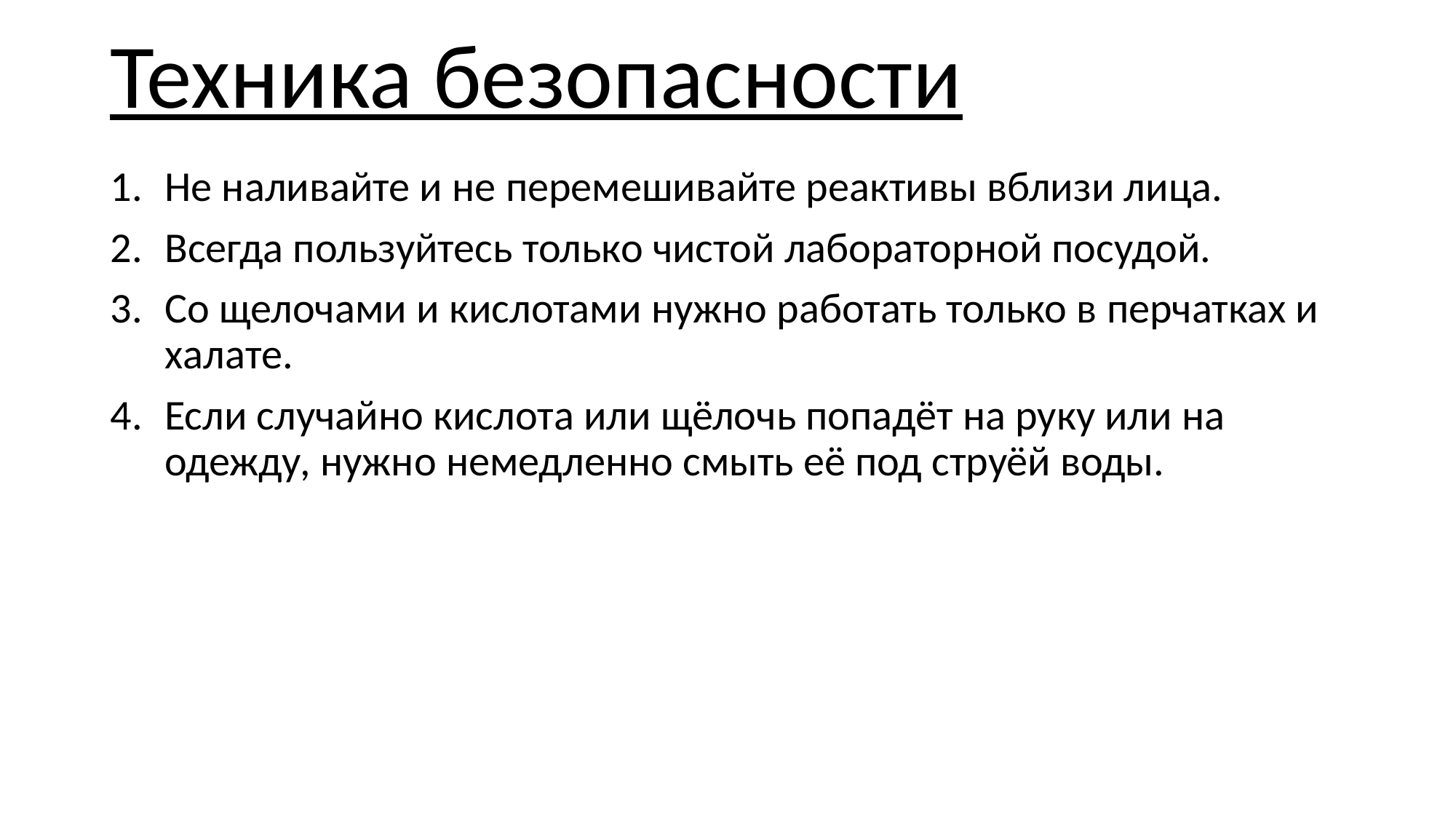

# Техника безопасности
Не наливайте и не перемешивайте реактивы вблизи лица.
Всегда пользуйтесь только чистой лабораторной посудой.
Со щелочами и кислотами нужно работать только в перчатках и халате.
Если случайно кислота или щёлочь попадёт на руку или на одежду, нужно немедленно смыть её под струёй воды.